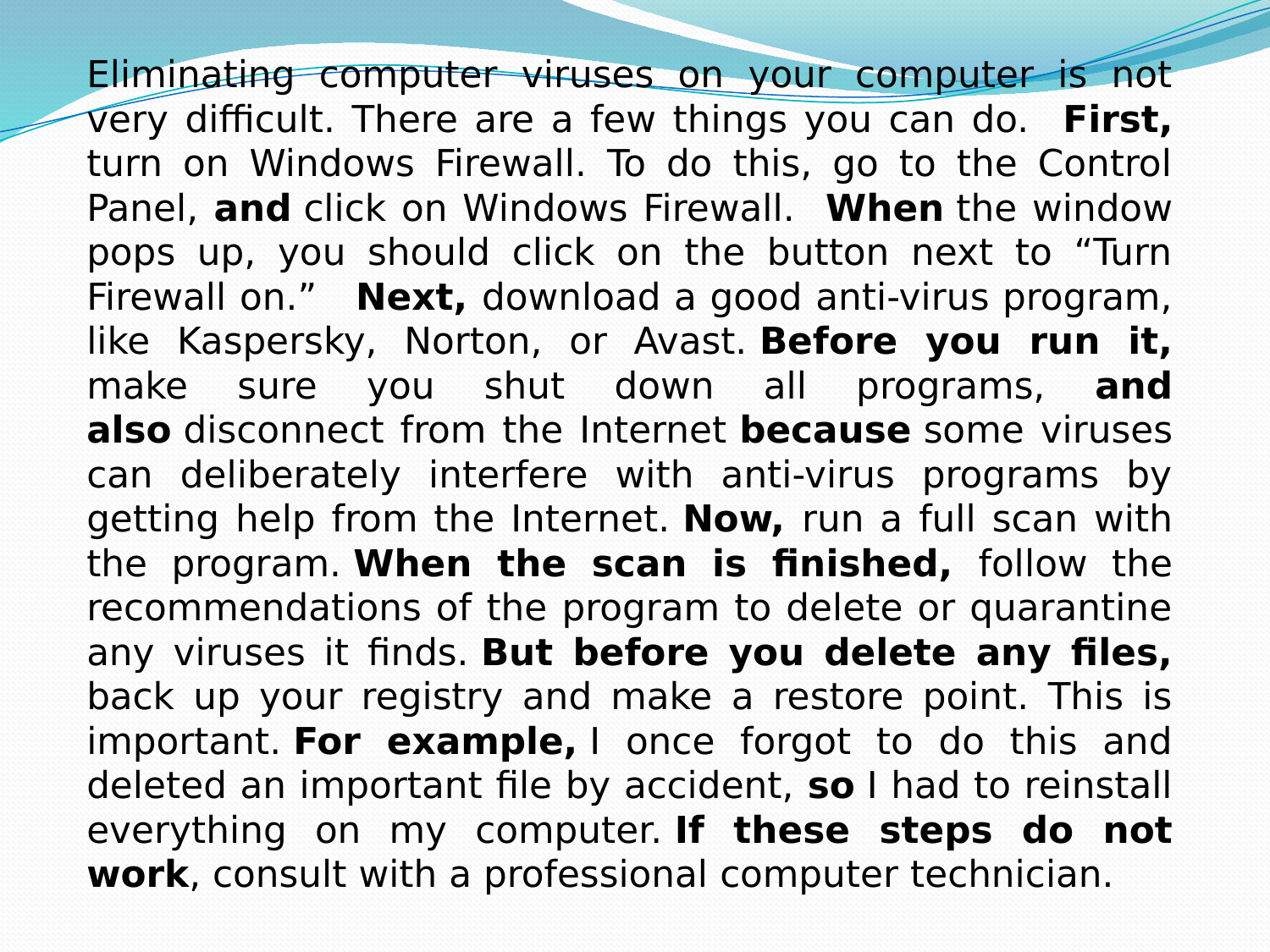

Eliminating computer viruses on your computer is not very difficult. There are a few things you can do.  First, turn on Windows Firewall. To do this, go to the Control Panel, and click on Windows Firewall.  When the window pops up, you should click on the button next to “Turn Firewall on.”   Next, download a good anti-virus program, like Kaspersky, Norton, or Avast. Before you run it, make sure you shut down all programs, and also disconnect from the Internet because some viruses can deliberately interfere with anti-virus programs by getting help from the Internet. Now, run a full scan with the program. When the scan is finished, follow the recommendations of the program to delete or quarantine any viruses it finds. But before you delete any files, back up your registry and make a restore point. This is important. For example, I once forgot to do this and deleted an important file by accident, so I had to reinstall everything on my computer. If these steps do not work, consult with a professional computer technician.